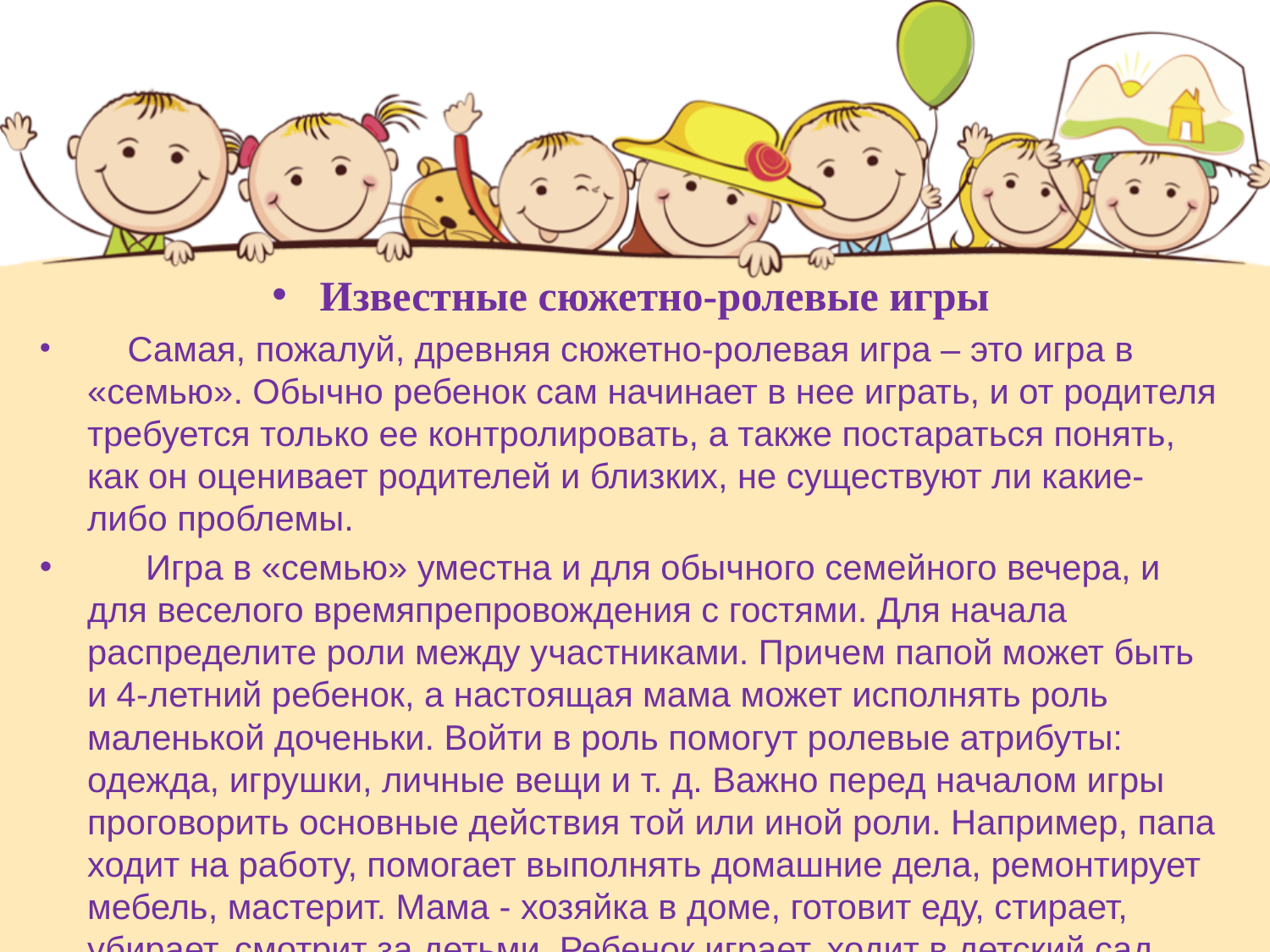

Известные сюжетно-ролевые игры
     Самая, пожалуй, древняя сюжетно-ролевая игра – это игра в «семью». Обычно ребенок сам начинает в нее играть, и от родителя требуется только ее контролировать, а также постараться понять, как он оценивает родителей и близких, не существуют ли какие-либо проблемы.
      Игра в «семью» уместна и для обычного семейного вечера, и для веселого времяпрепровождения с гостями. Для начала распределите роли между участниками. Причем папой может быть и 4-летний ребенок, а настоящая мама может исполнять роль маленькой доченьки. Войти в роль помогут ролевые атрибуты: одежда, игрушки, личные вещи и т. д. Важно перед началом игры проговорить основные действия той или иной роли. Например, папа ходит на работу, помогает выполнять домашние дела, ремонтирует мебель, мастерит. Мама - хозяйка в доме, готовит еду, стирает, убирает, смотрит за детьми. Ребенок играет, ходит в детский сад, помогает маме, шалит. А еще в семье могут быть дедушка, бабушка, тетя, собака, кошка и т. д.